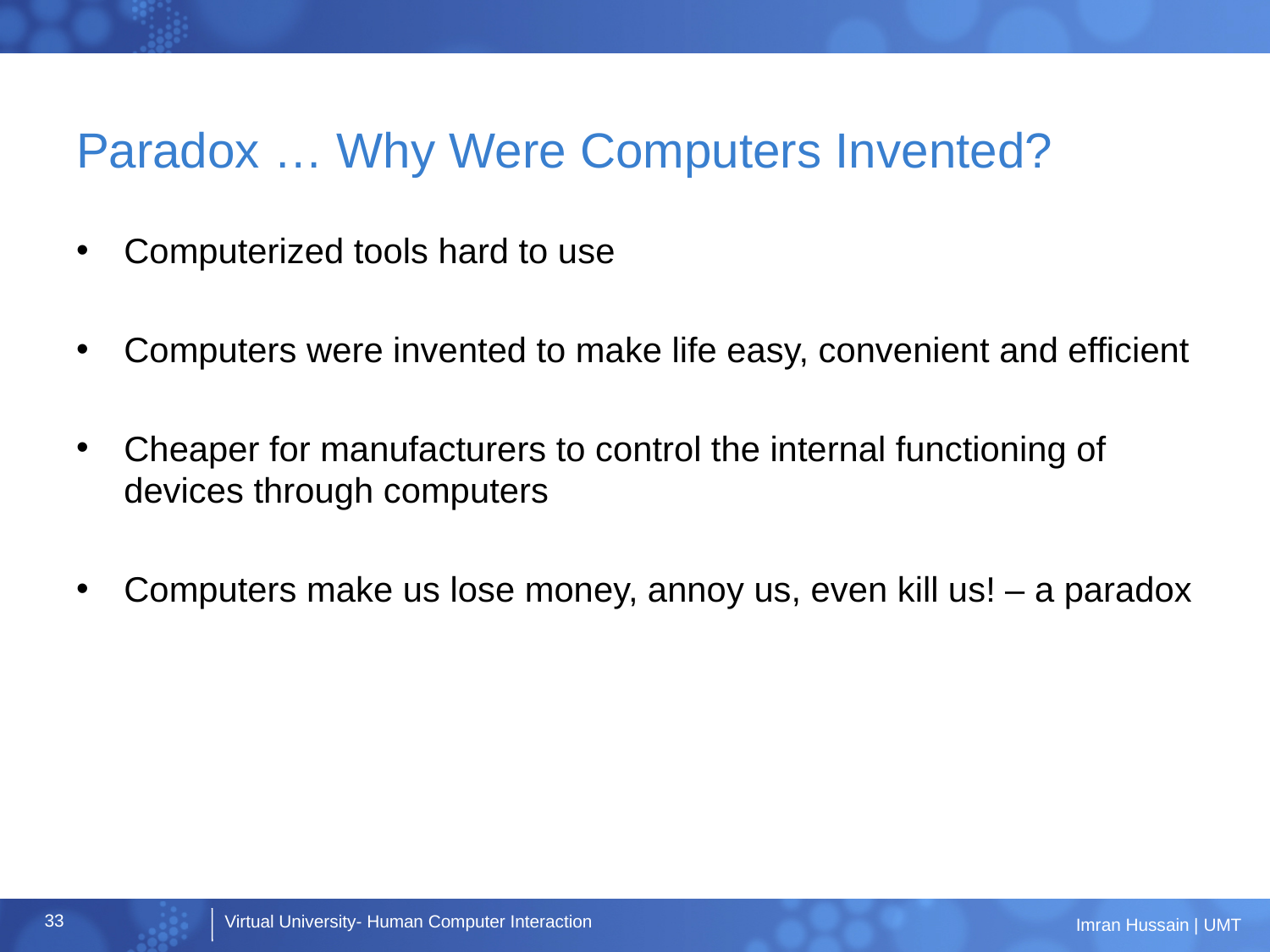

# Paradox … Why Were Computers Invented?
Computerized tools hard to use

Computers were invented to make life easy, convenient and efficient

Cheaper for manufacturers to control the internal functioning of devices through computers

Computers make us lose money, annoy us, even kill us! – a paradox